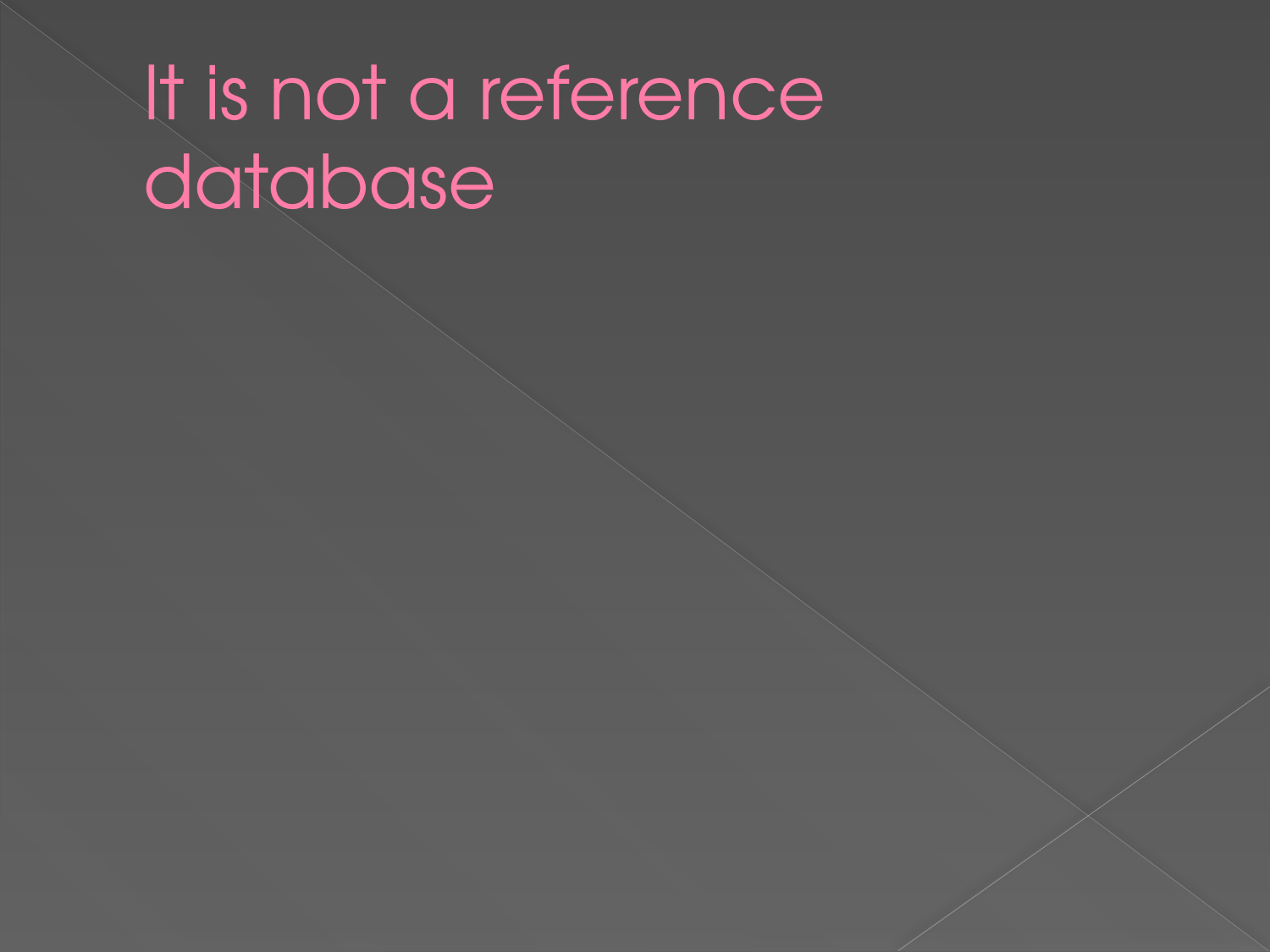

# It is not a reference database